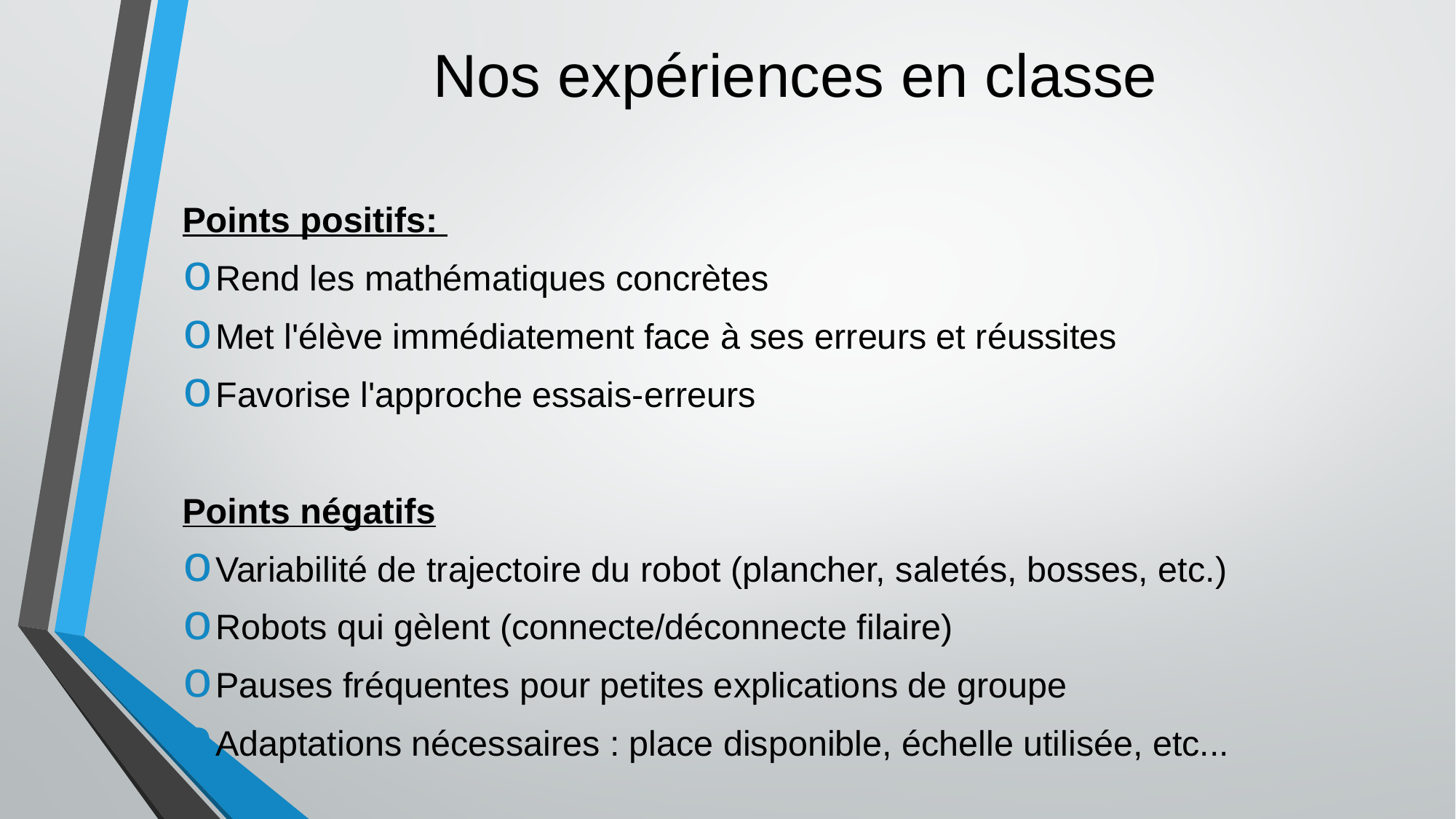

# Nos expériences en classe
Points positifs:
Rend les mathématiques concrètes
Met l'élève immédiatement face à ses erreurs et réussites
Favorise l'approche essais-erreurs

Points négatifs
Variabilité de trajectoire du robot (plancher, saletés, bosses, etc.)
Robots qui gèlent (connecte/déconnecte filaire)
Pauses fréquentes pour petites explications de groupe
Adaptations nécessaires : place disponible, échelle utilisée, etc...